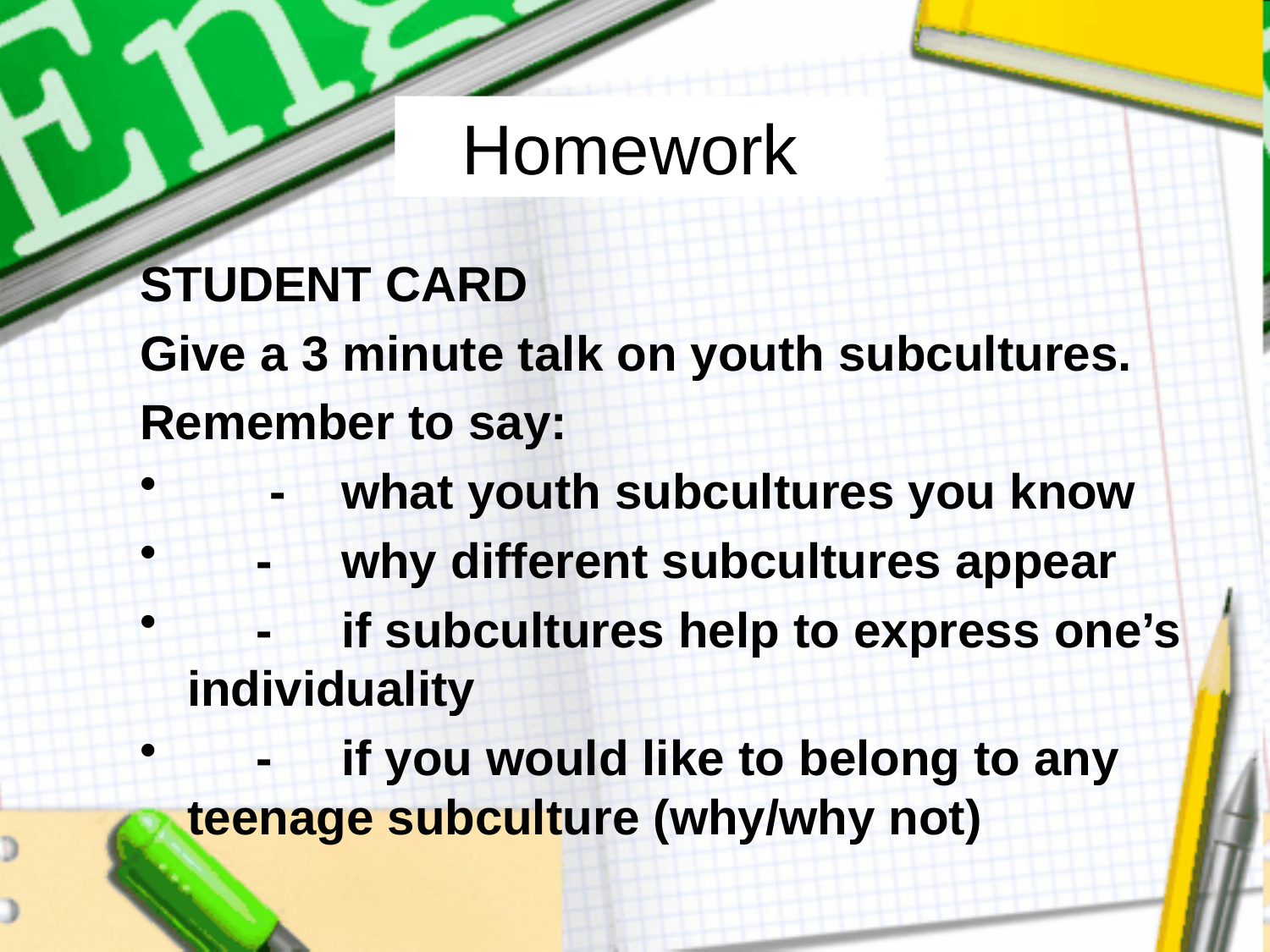

# Homework
STUDENT CARD
Give a 3 minute talk on youth subcultures.
Remember to say:
      -    what youth subcultures you know
     -     why different subcultures appear
     -     if subcultures help to express one’s individuality
     -     if you would like to belong to any teenage subculture (why/why not)